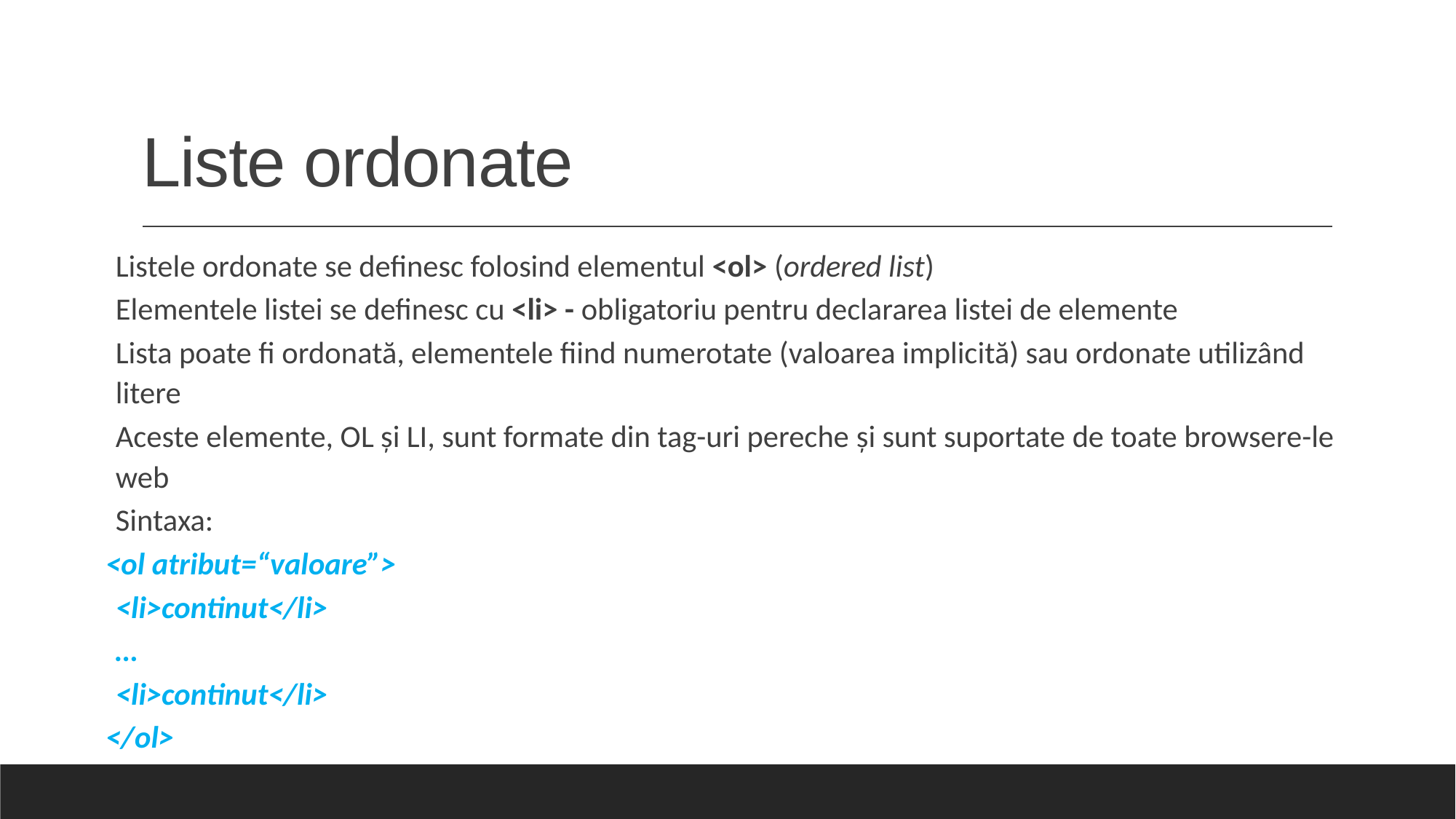

# Liste ordonate
Listele ordonate se definesc folosind elementul <ol> (ordered list)
Elementele listei se definesc cu <li> - obligatoriu pentru declararea listei de elemente
Lista poate fi ordonată, elementele fiind numerotate (valoarea implicită) sau ordonate utilizând litere
Aceste elemente, OL și LI, sunt formate din tag-uri pereche şi sunt suportate de toate browsere-le web
Sintaxa:
<ol atribut=“valoare”>
	<li>continut</li>
	…
	<li>continut</li>
</ol>